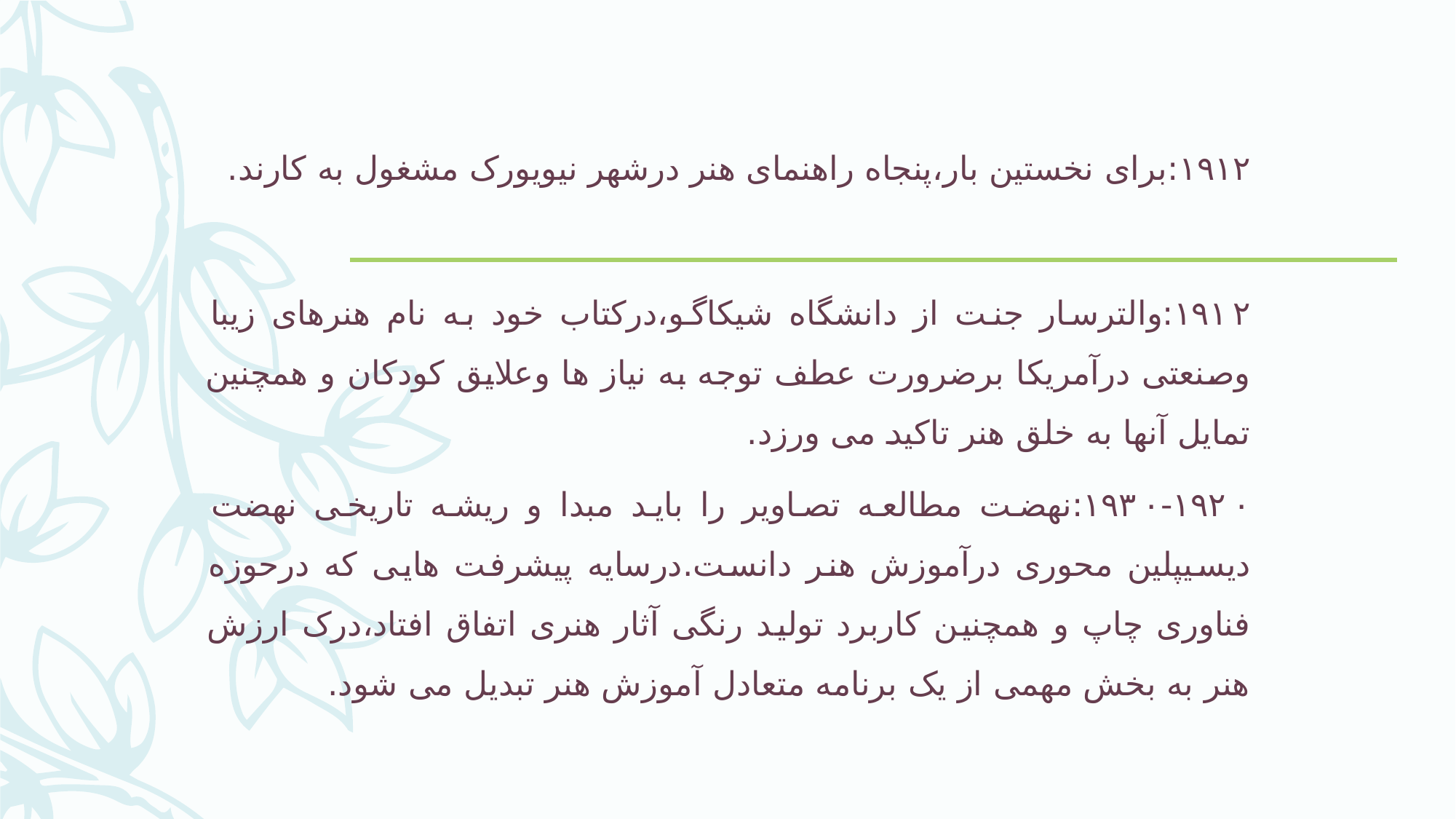

۱۹۱۲:برای نخستین بار،پنجاه راهنمای هنر درشهر نیویورک مشغول به کارند.

۱۹۱۲:والترسار جنت از دانشگاه شیکاگو،درکتاب خود به نام هنرهای زیبا وصنعتی درآمریکا برضرورت عطف توجه به نیاز ها وعلایق کودکان و همچنین تمایل آنها به خلق هنر تاکید می ورزد.
۱۹۳۰-۱۹۲۰:نهضت مطالعه تصاویر را باید مبدا و ریشه تاریخی نهضت دیسیپلین محوری درآموزش هنر دانست.درسایه پیشرفت هایی که درحوزه فناوری چاپ و همچنین کاربرد تولید رنگی آثار هنری اتفاق افتاد،درک ارزش هنر به بخش مهمی از یک برنامه متعادل آموزش هنر تبدیل می شود.